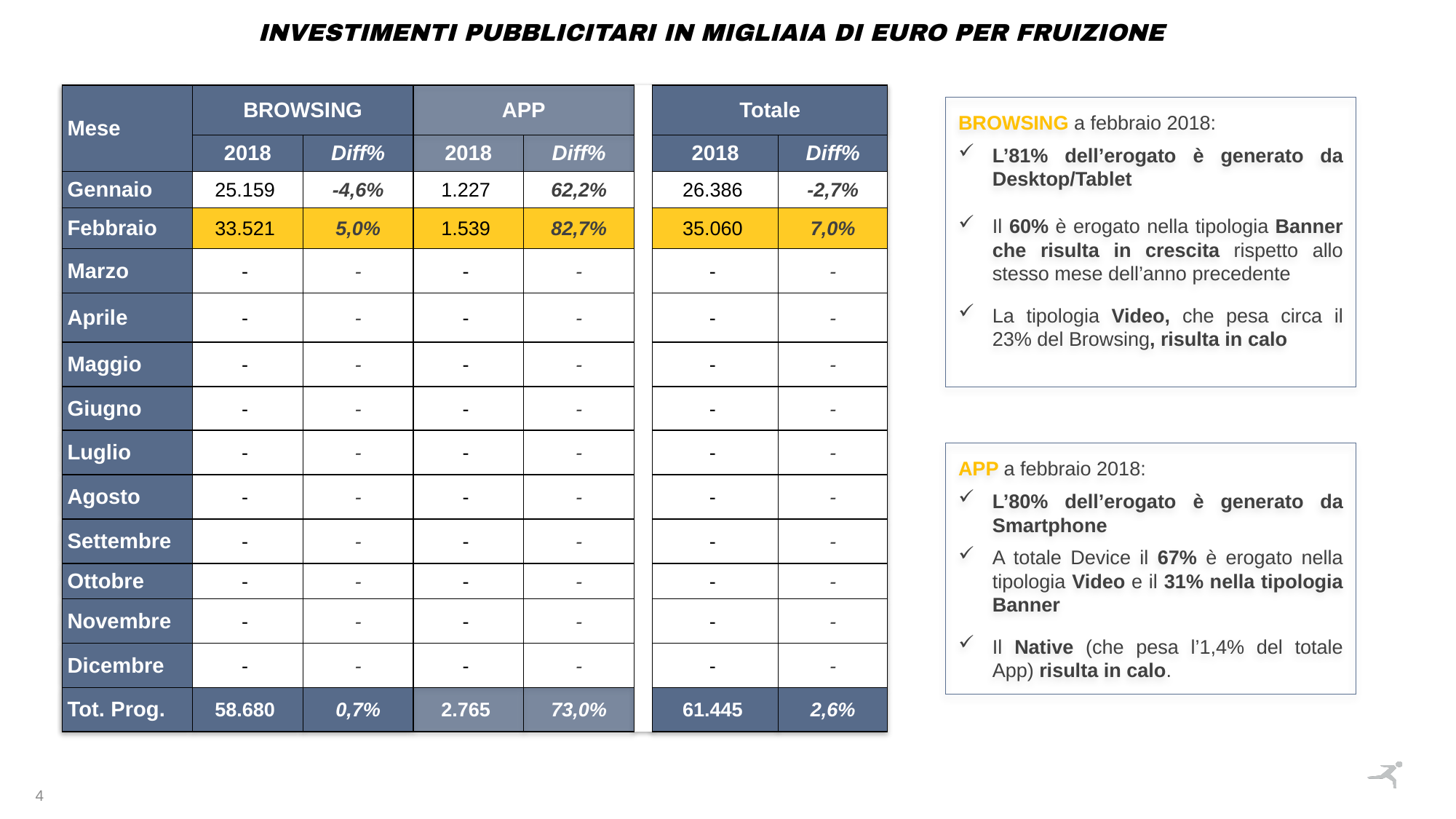

INVESTIMENTI PUBBLICITARI in migliaia di euro per FRUIZIONE
| Mese | BROWSING |  | APP |  |  | Totale |  |
| --- | --- | --- | --- | --- | --- | --- | --- |
|  | 2018 | Diff% | 2018 | Diff% |  | 2018 | Diff% |
| Gennaio | 25.159 | -4,6% | 1.227 | 62,2% |  | 26.386 | -2,7% |
| Febbraio | 33.521 | 5,0% | 1.539 | 82,7% |  | 35.060 | 7,0% |
| Marzo | - | - | - | - |  | - | - |
| Aprile | - | - | - | - |  | - | - |
| Maggio | - | - | - | - |  | - | - |
| Giugno | - | - | - | - |  | - | - |
| Luglio | - | - | - | - |  | - | - |
| Agosto | - | - | - | - |  | - | - |
| Settembre | - | - | - | - |  | - | - |
| Ottobre | - | - | - | - |  | - | - |
| Novembre | - | - | - | - |  | - | - |
| Dicembre | - | - | - | - |  | - | - |
| Tot. Prog. | 58.680 | 0,7% | 2.765 | 73,0% |  | 61.445 | 2,6% |
BROWSING a febbraio 2018:

L’81% dell’erogato è generato da Desktop/Tablet

Il 60% è erogato nella tipologia Banner che risulta in crescita rispetto allo stesso mese dell’anno precedente

La tipologia Video, che pesa circa il 23% del Browsing, risulta in calo

APP a febbraio 2018:

L’80% dell’erogato è generato da Smartphone

A totale Device il 67% è erogato nella tipologia Video e il 31% nella tipologia Banner

Il Native (che pesa l’1,4% del totale App) risulta in calo.
4